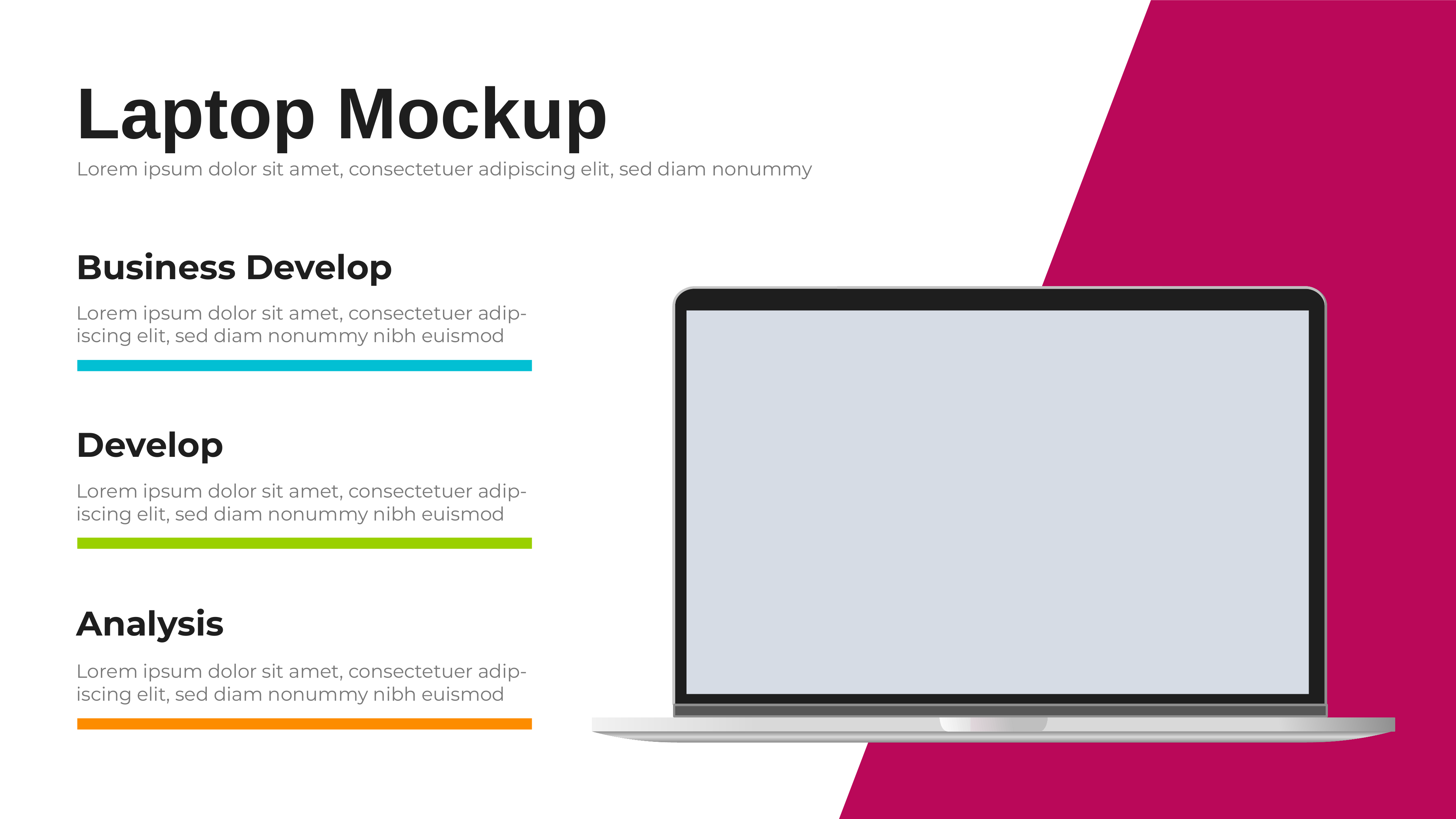

Laptop Mockup
Lorem ipsum dolor sit amet, consectetuer adipiscing elit, sed diam nonummy
Business Develop

Lorem ipsum dolor sit amet, consectetuer adip-iscing elit, sed diam nonummy nibh euismod

Develop
Lorem ipsum dolor sit amet, consectetuer adip-iscing elit, sed diam nonummy nibh euismod

Analysis
Lorem ipsum dolor sit amet, consectetuer adip-iscing elit, sed diam nonummy nibh euismod